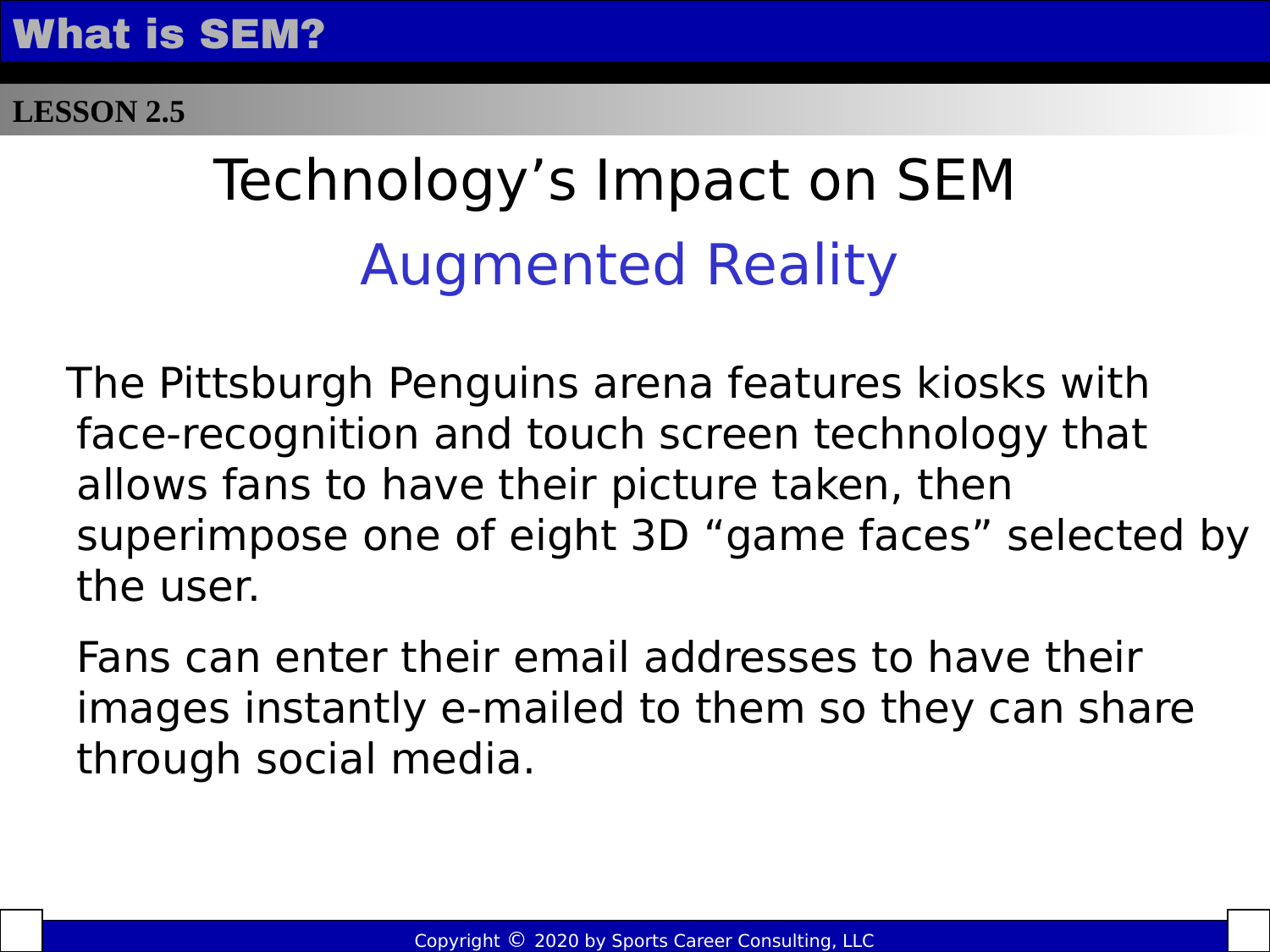

What is SEM?
LESSON 2.5
Technology’s Impact on SEM
Augmented Reality
    The Pittsburgh Penguins arena features kiosks with face-recognition and touch screen technology that allows fans to have their picture taken, then superimpose one of eight 3D “game faces” selected by the user.
	Fans can enter their email addresses to have their images instantly e-mailed to them so they can share through social media.
Copyright © 2020 by Sports Career Consulting, LLC